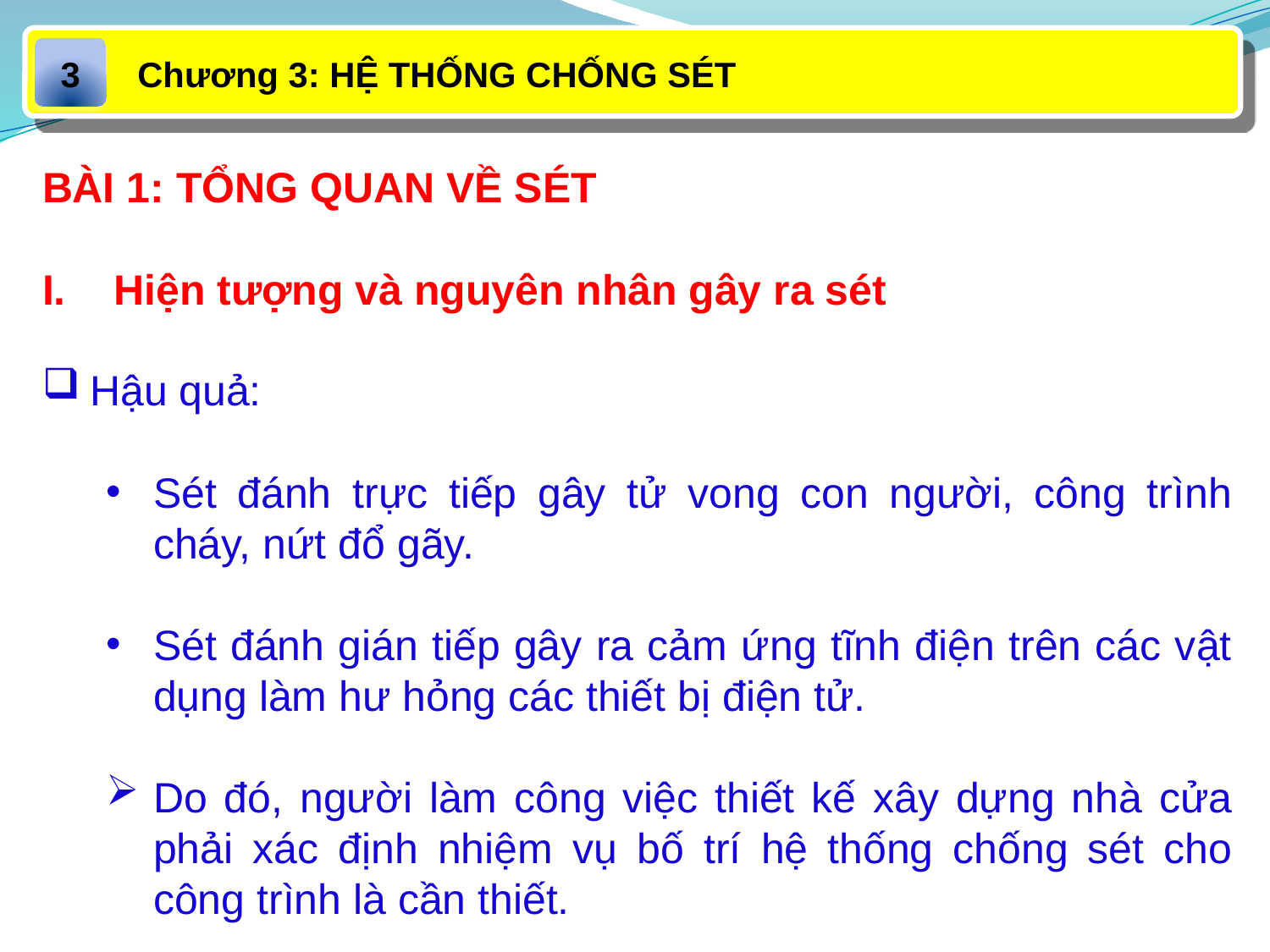

Chương 3: HỆ THỐNG CHỐNG SÉT
3

BÀI 1: TỔNG QUAN VỀ SÉT

Hiện tượng và nguyên nhân gây ra sét

Hậu quả:

Sét đánh trực tiếp gây tử vong con người, công trình cháy, nứt đổ gãy.

Sét đánh gián tiếp gây ra cảm ứng tĩnh điện trên các vật dụng làm hư hỏng các thiết bị điện tử.

Do đó, người làm công việc thiết kế xây dựng nhà cửa phải xác định nhiệm vụ bố trí hệ thống chống sét cho công trình là cần thiết.